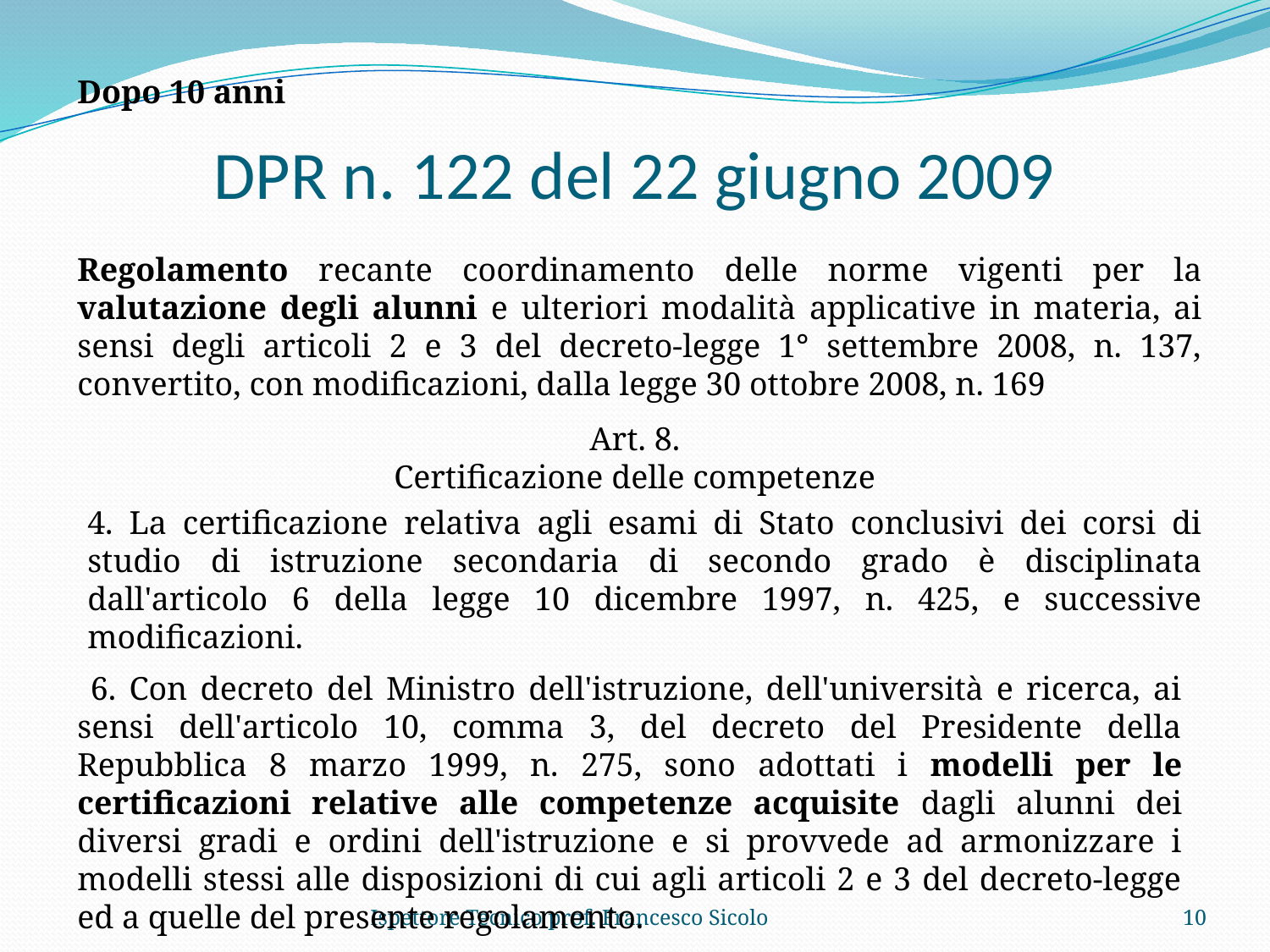

Dopo 10 anni
# DPR n. 122 del 22 giugno 2009
Regolamento recante coordinamento delle norme vigenti per la valutazione degli alunni e ulteriori modalità applicative in materia, ai sensi degli articoli 2 e 3 del decreto-legge 1° settembre 2008, n. 137, convertito, con modificazioni, dalla legge 30 ottobre 2008, n. 169
Art. 8.
 Certificazione delle competenze
4. La certificazione relativa agli esami di Stato conclusivi dei corsi di studio di istruzione secondaria di secondo grado è disciplinata dall'articolo 6 della legge 10 dicembre 1997, n. 425, e successive modificazioni.
 6. Con decreto del Ministro dell'istruzione, dell'università e ricerca, ai sensi dell'articolo 10, comma 3, del decreto del Presidente della Repubblica 8 marzo 1999, n. 275, sono adottati i modelli per le certificazioni relative alle competenze acquisite dagli alunni dei diversi gradi e ordini dell'istruzione e si provvede ad armonizzare i modelli stessi alle disposizioni di cui agli articoli 2 e 3 del decreto-legge ed a quelle del presente regolamento.
Ispettore Tecnico prof. Francesco Sicolo
10